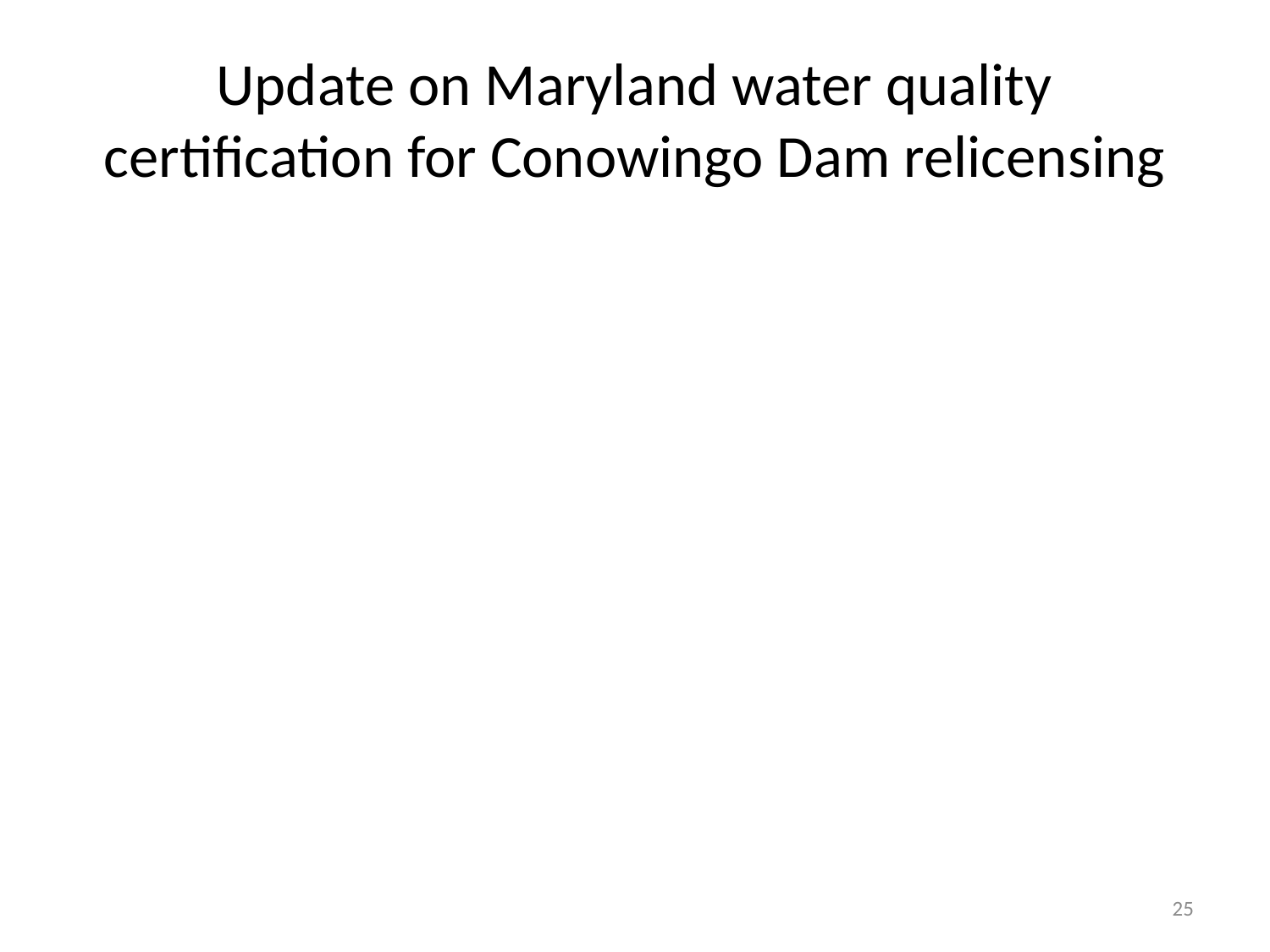

# Update on Maryland water quality certification for Conowingo Dam relicensing
25